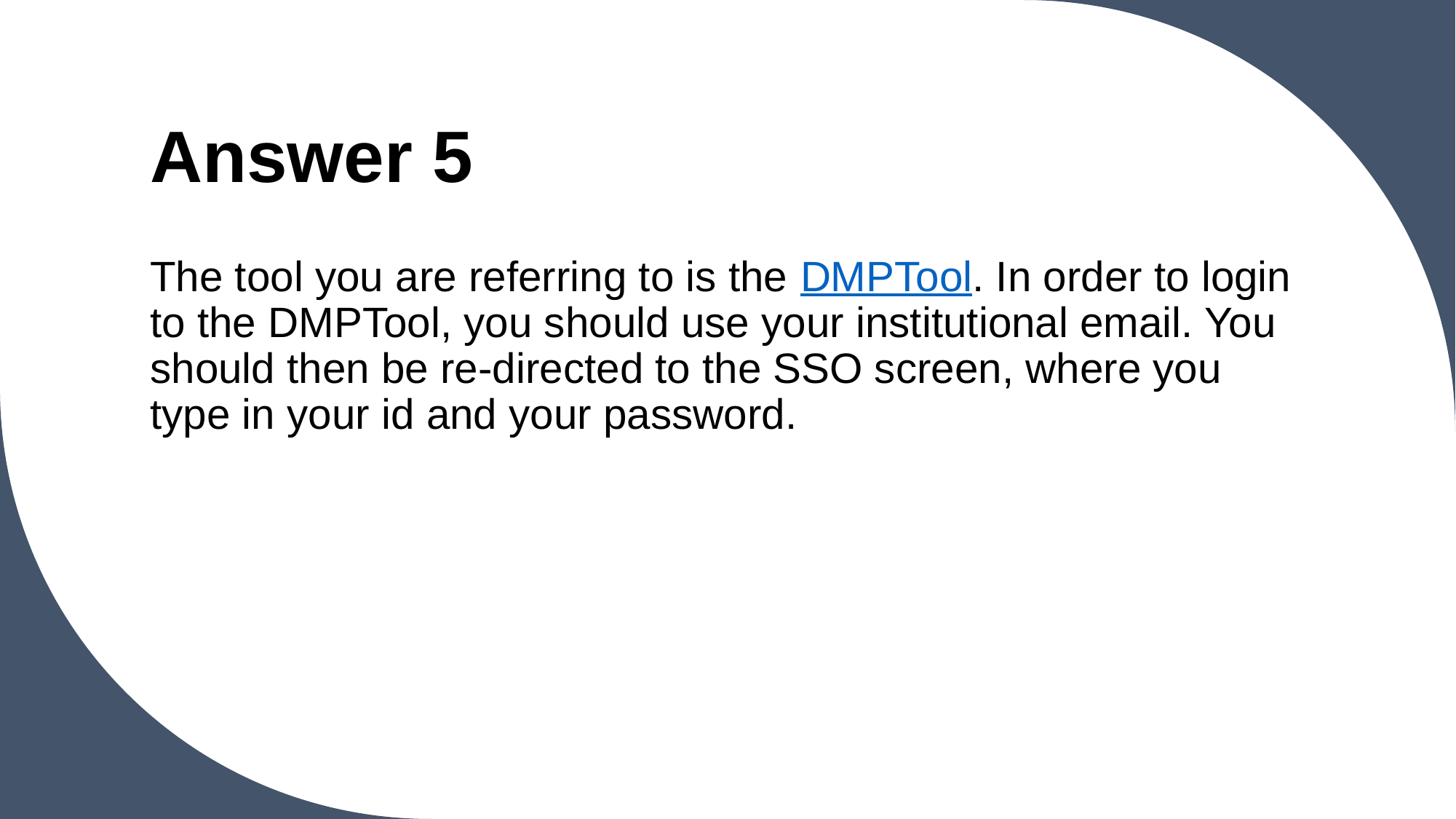

# Answer 5
The tool you are referring to is the DMPTool. In order to login to the DMPTool, you should use your institutional email. You should then be re-directed to the SSO screen, where you type in your id and your password.